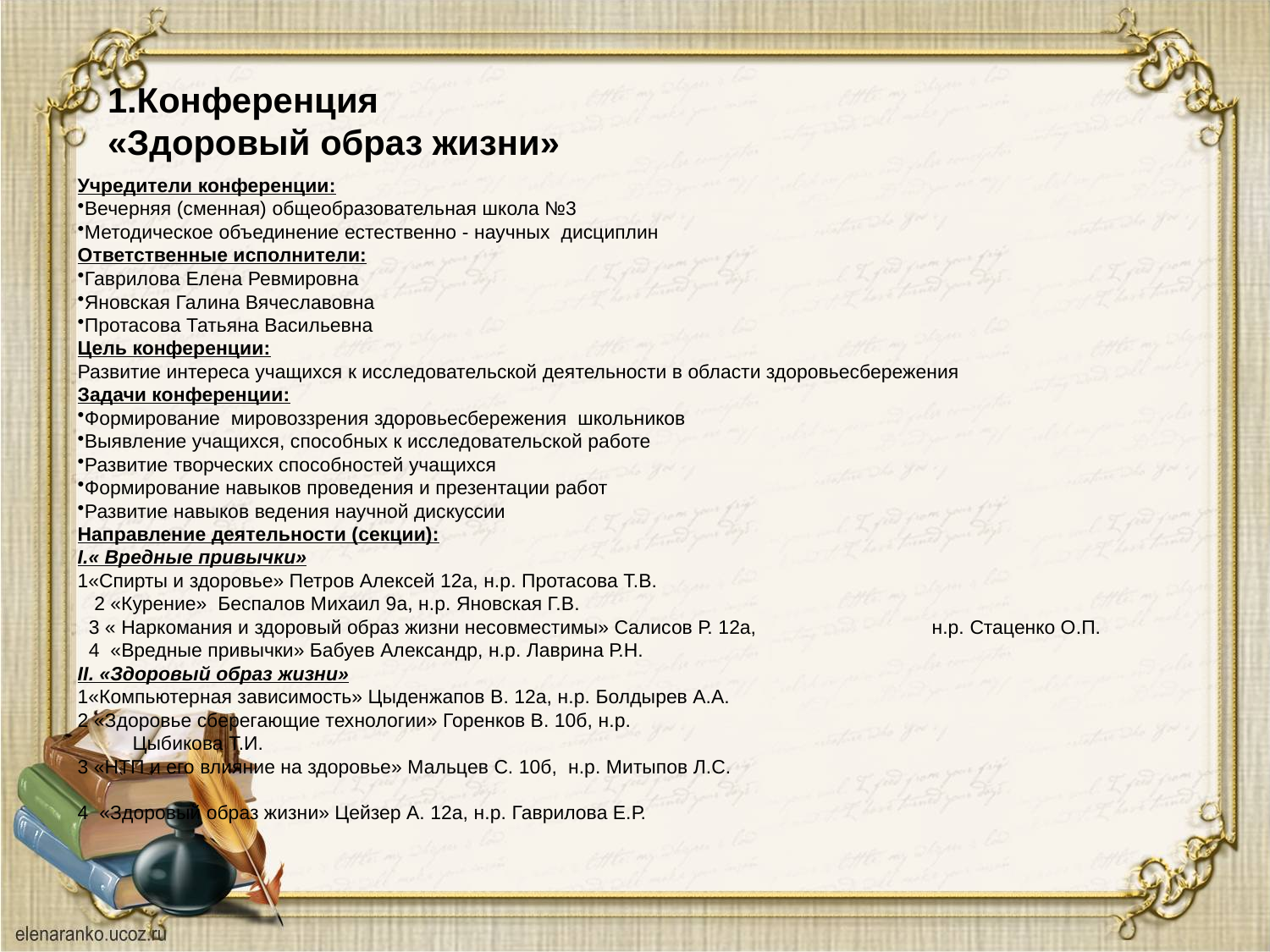

#
1.Конференция
«Здоровый образ жизни»

Учредители конференции:
Вечерняя (сменная) общеобразовательная школа №3
Методическое объединение естественно - научных  дисциплин
Ответственные исполнители:
Гаврилова Елена Ревмировна
Яновская Галина Вячеславовна
Протасова Татьяна Васильевна
Цель конференции:
Развитие интереса учащихся к исследовательской деятельности в области здоровьесбережения
Задачи конференции:
Формирование  мировоззрения здоровьесбережения  школьников
Выявление учащихся, способных к исследовательской работе
Развитие творческих способностей учащихся
Формирование навыков проведения и презентации работ
Развитие навыков ведения научной дискуссии
Направление деятельности (секции):
I.« Вредные привычки»
1«Спирты и здоровье» Петров Алексей 12а, н.р. Протасова Т.В.
   2 «Курение»  Беспалов Михаил 9а, н.р. Яновская Г.В.
  3 « Наркомания и здоровый образ жизни несовместимы» Салисов Р. 12а,                                н.р. Стаценко О.П.
  4  «Вредные привычки» Бабуев Александр, н.р. Лаврина Р.Н.
II. «Здоровый образ жизни»
1«Компьютерная зависимость» Цыденжапов В. 12а, н.р. Болдырев А.А.
2 «Здоровье сберегающие технологии» Горенков В. 10б, н.р.
          Цыбикова Т.И.
3 «НТП и его влияние на здоровье» Мальцев С. 10б,  н.р. Митыпов Л.С.
4  «Здоровый образ жизни» Цейзер А. 12а, н.р. Гаврилова Е.Р.